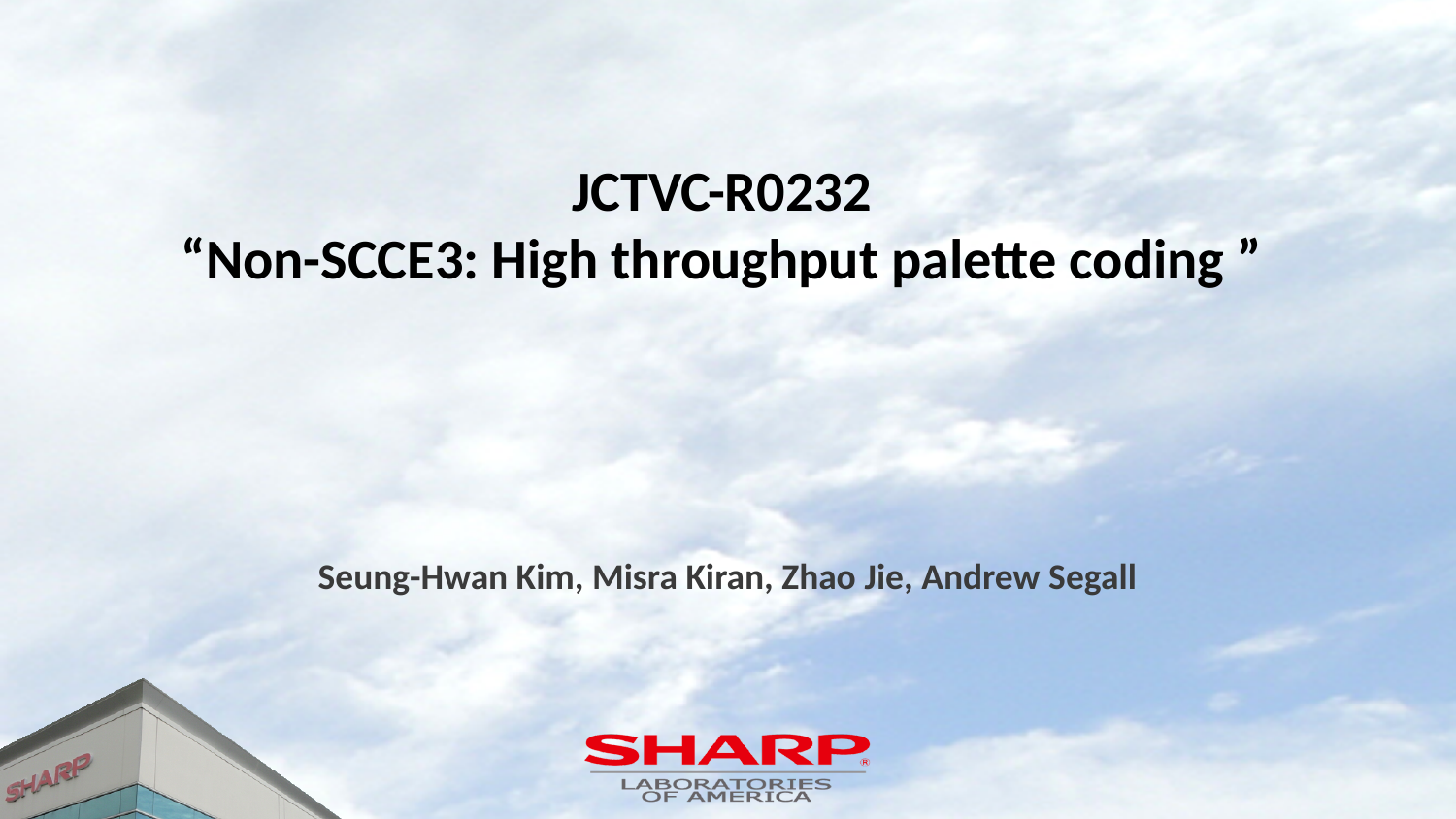

JCTVC-R0232
“Non-SCCE3: High throughput palette coding ”
Seung-Hwan Kim, Misra Kiran, Zhao Jie, Andrew Segall